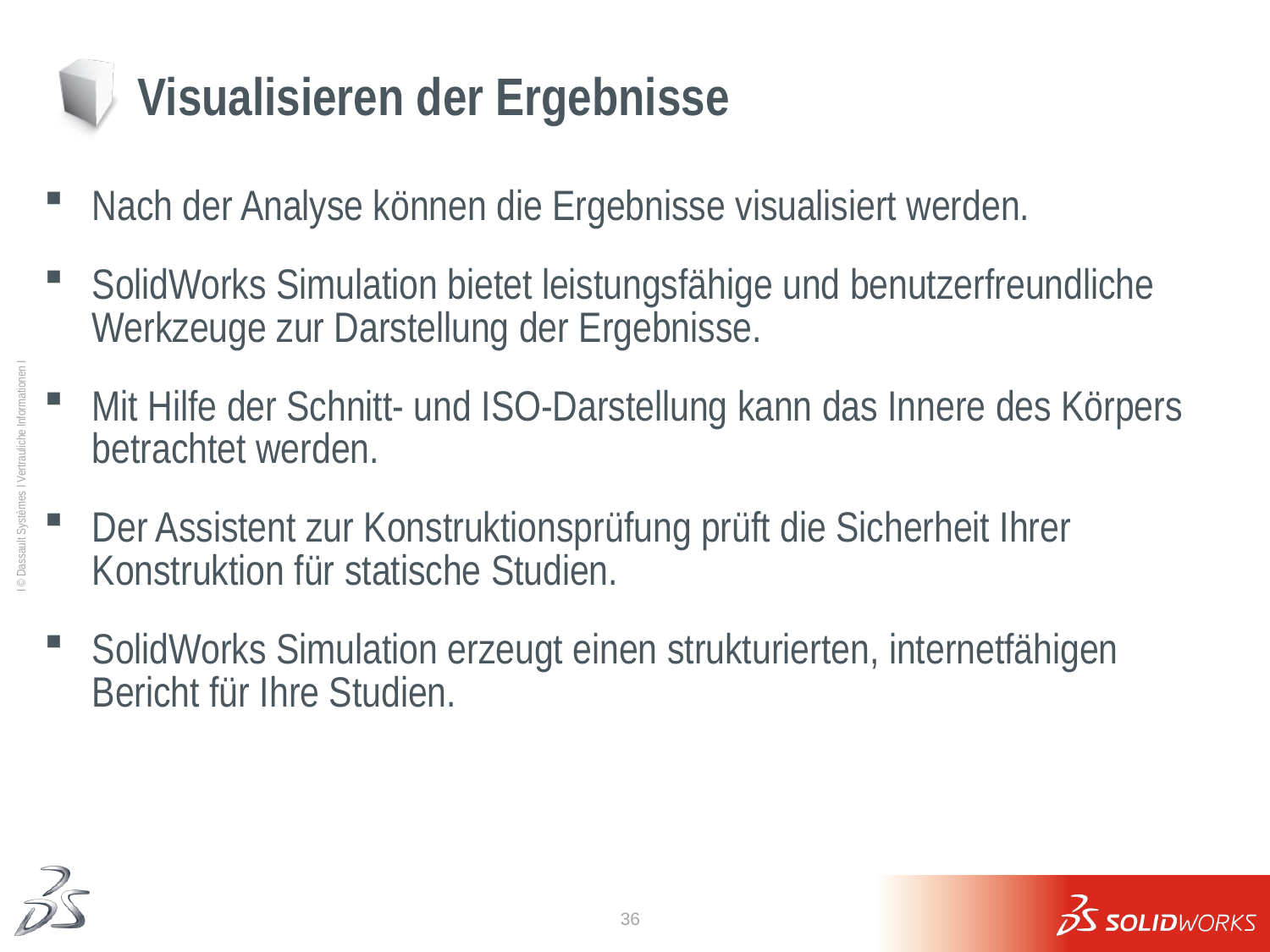

# Visualisieren der Ergebnisse
Nach der Analyse können die Ergebnisse visualisiert werden.
SolidWorks Simulation bietet leistungsfähige und benutzerfreundliche Werkzeuge zur Darstellung der Ergebnisse.
Mit Hilfe der Schnitt- und ISO-Darstellung kann das Innere des Körpers betrachtet werden.
Der Assistent zur Konstruktionsprüfung prüft die Sicherheit Ihrer Konstruktion für statische Studien.
SolidWorks Simulation erzeugt einen strukturierten, internetfähigen Bericht für Ihre Studien.